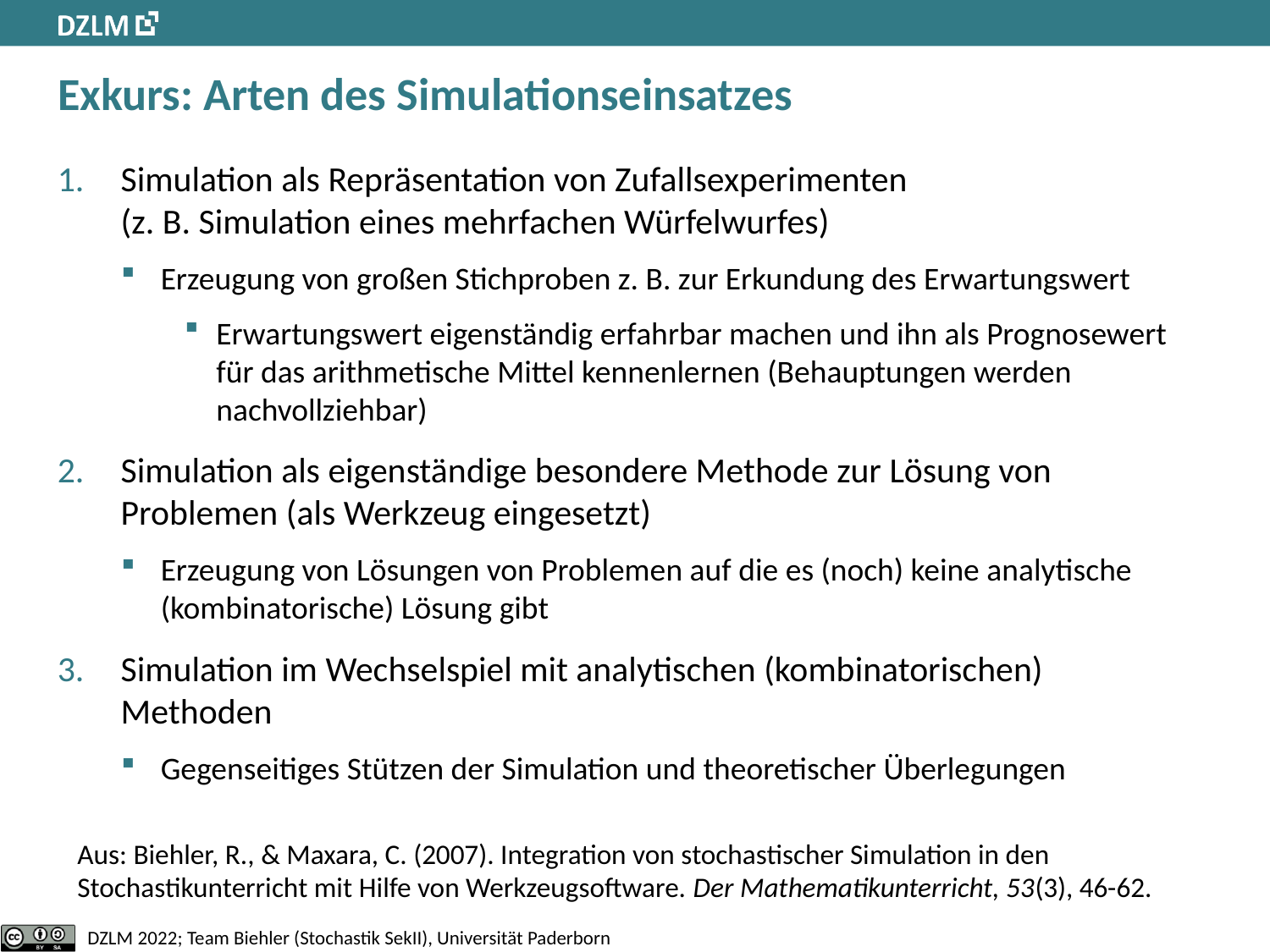

# Exkurs: Arten des Simulationseinsatzes
Simulation als Repräsentation von Zufallsexperimenten
(z. B. Simulation eines mehrfachen Würfelwurfes)
Erzeugung von großen Stichproben z. B. zur Erkundung des Erwartungswert
Erwartungswert eigenständig erfahrbar machen und ihn als Prognosewert für das arithmetische Mittel kennenlernen (Behauptungen werden nachvollziehbar)
Simulation als eigenständige besondere Methode zur Lösung von Problemen (als Werkzeug eingesetzt)
Erzeugung von Lösungen von Problemen auf die es (noch) keine analytische (kombinatorische) Lösung gibt
Simulation im Wechselspiel mit analytischen (kombinatorischen) Methoden
Gegenseitiges Stützen der Simulation und theoretischer Überlegungen
Aus: Biehler, R., & Maxara, C. (2007). Integration von stochastischer Simulation in den Stochastikunterricht mit Hilfe von Werkzeugsoftware. Der Mathematikunterricht, 53(3), 46-62.